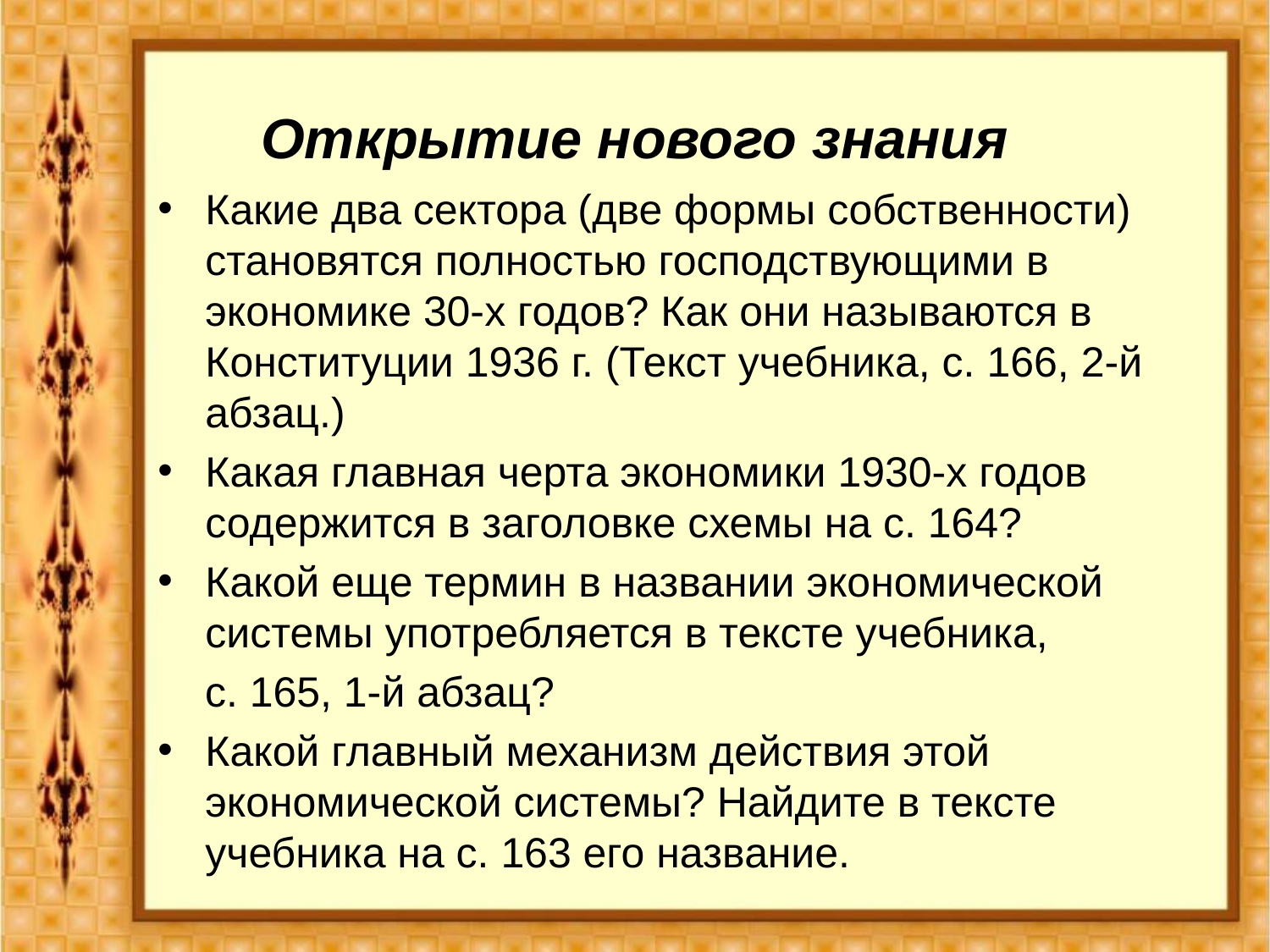

# Открытие нового знания
Какие два сектора (две формы собственности) становят­ся полностью господствующими в экономике 30-х годов? Как они на­зываются в Конституции 1936 г. (Текст учебника, с. 166, 2-й абзац.)
Какая главная черта экономики 1930-х годов содержится в заголовке схемы на с. 164?
Какой еще термин в названии экономической системы употребляется в тексте учебника,
    с. 165, 1-й абзац?
Какой главный механизм действия этой экономической системы? Найдите в тексте учебника на с. 163 его название.